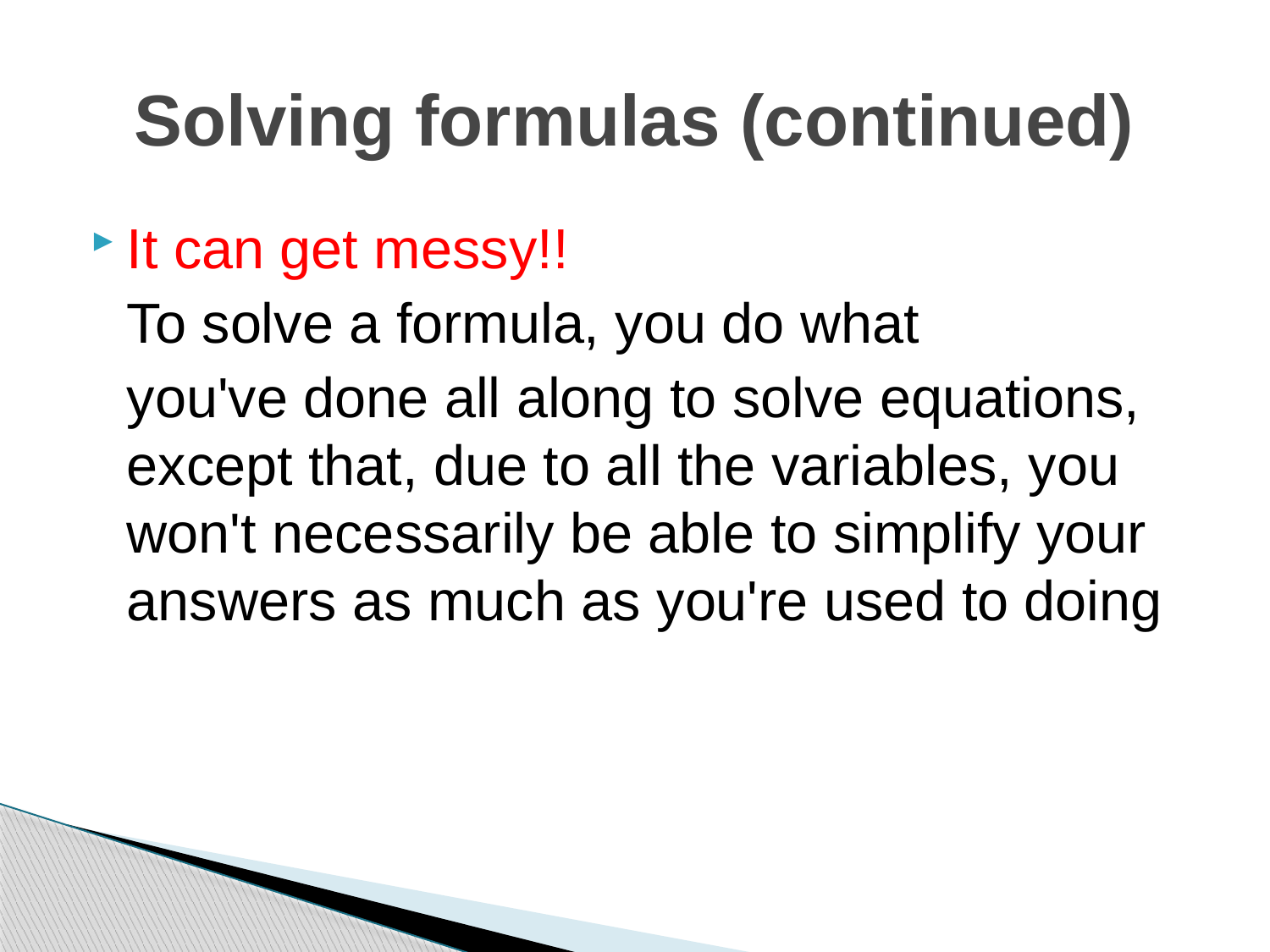

# Solving formulas (continued)
It can get messy!!
	To solve a formula, you do what
	you've done all along to solve equations, except that, due to all the variables, you won't necessarily be able to simplify your answers as much as you're used to doing